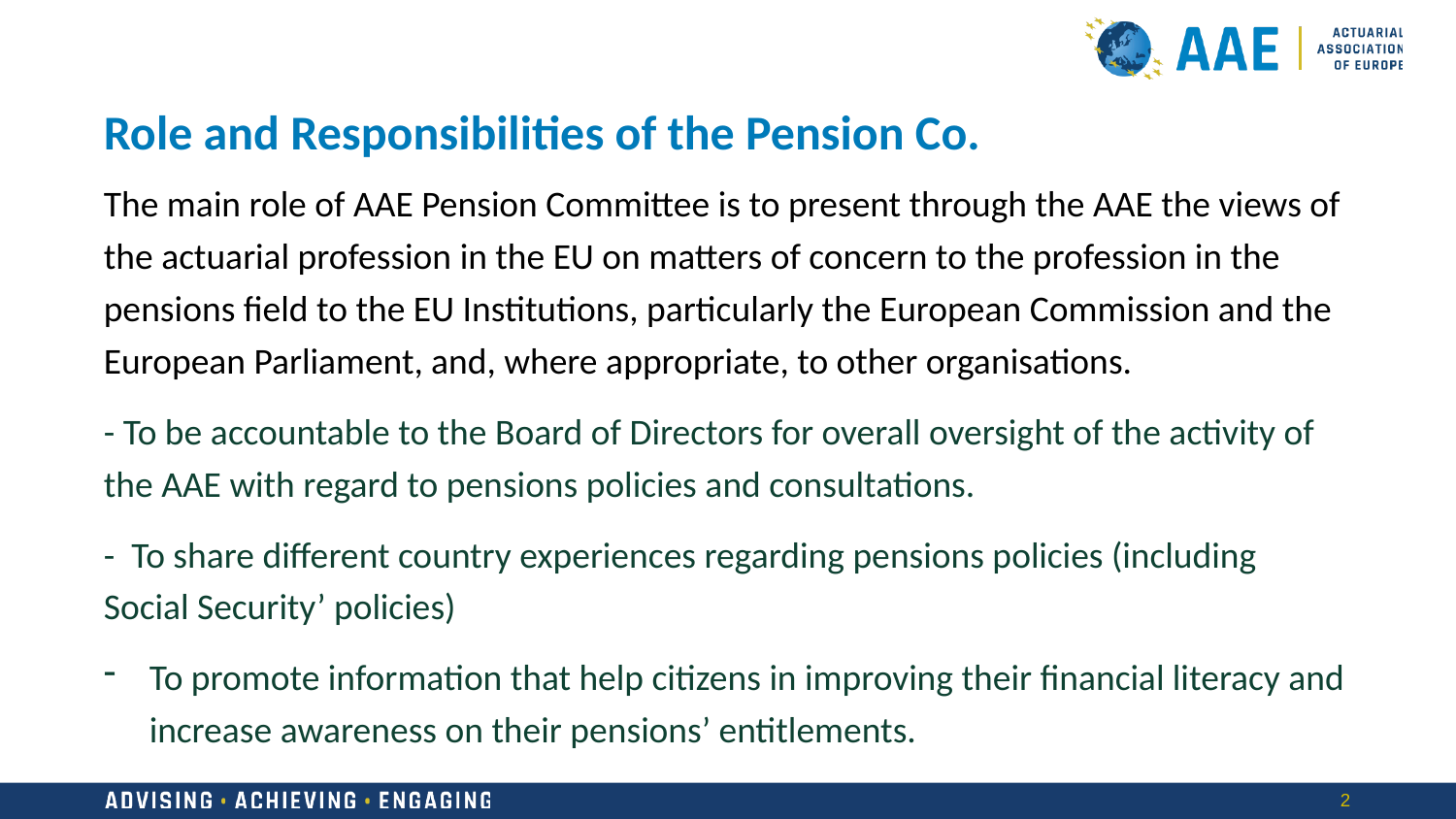

# Role and Responsibilities of the Pension Co.
The main role of AAE Pension Committee is to present through the AAE the views of the actuarial profession in the EU on matters of concern to the profession in the pensions field to the EU Institutions, particularly the European Commission and the European Parliament, and, where appropriate, to other organisations.AF
- To be accountable to the Board of Directors for overall oversight of the activity of the AAE with regard to pensions policies and consultations.
-  To share different country experiences regarding pensions policies (including Social Security’ policies)
To promote information that help citizens in improving their financial literacy and increase awareness on their pensions’ entitlements.

2